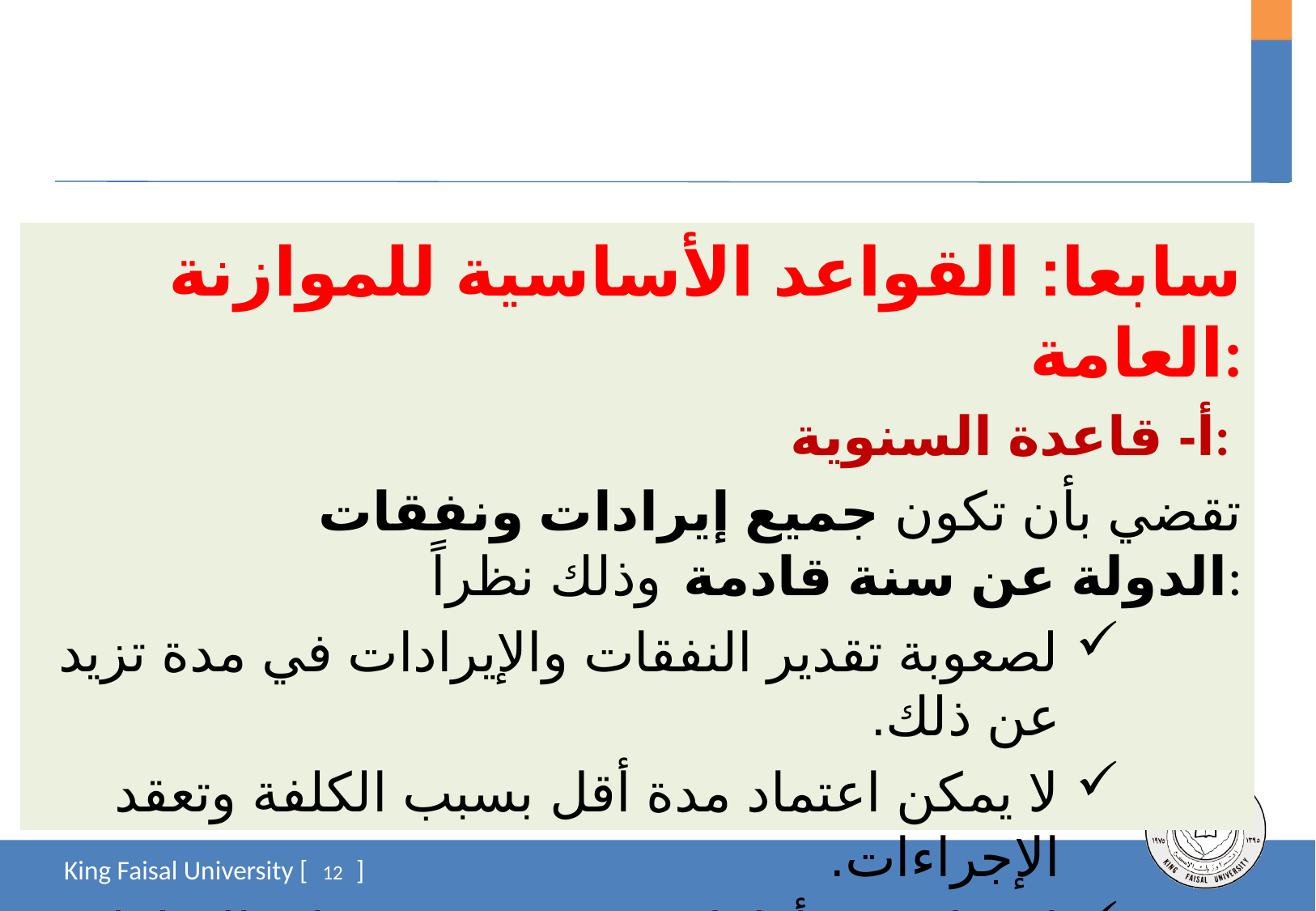

سابعا: القواعد الأساسية للموازنة العامة:
أ- قاعدة السنوية:
تقضي بأن تكون جميع إيرادات ونفقات الدولة عن سنة قادمة وذلك نظراً:
لصعوبة تقدير النفقات والإيرادات في مدة تزيد عن ذلك.
لا يمكن اعتماد مدة أقل بسبب الكلفة وتعقد الإجراءات.
اعتماد مدة أطول سيضعف من رقابة السلطة التشريعية.
12